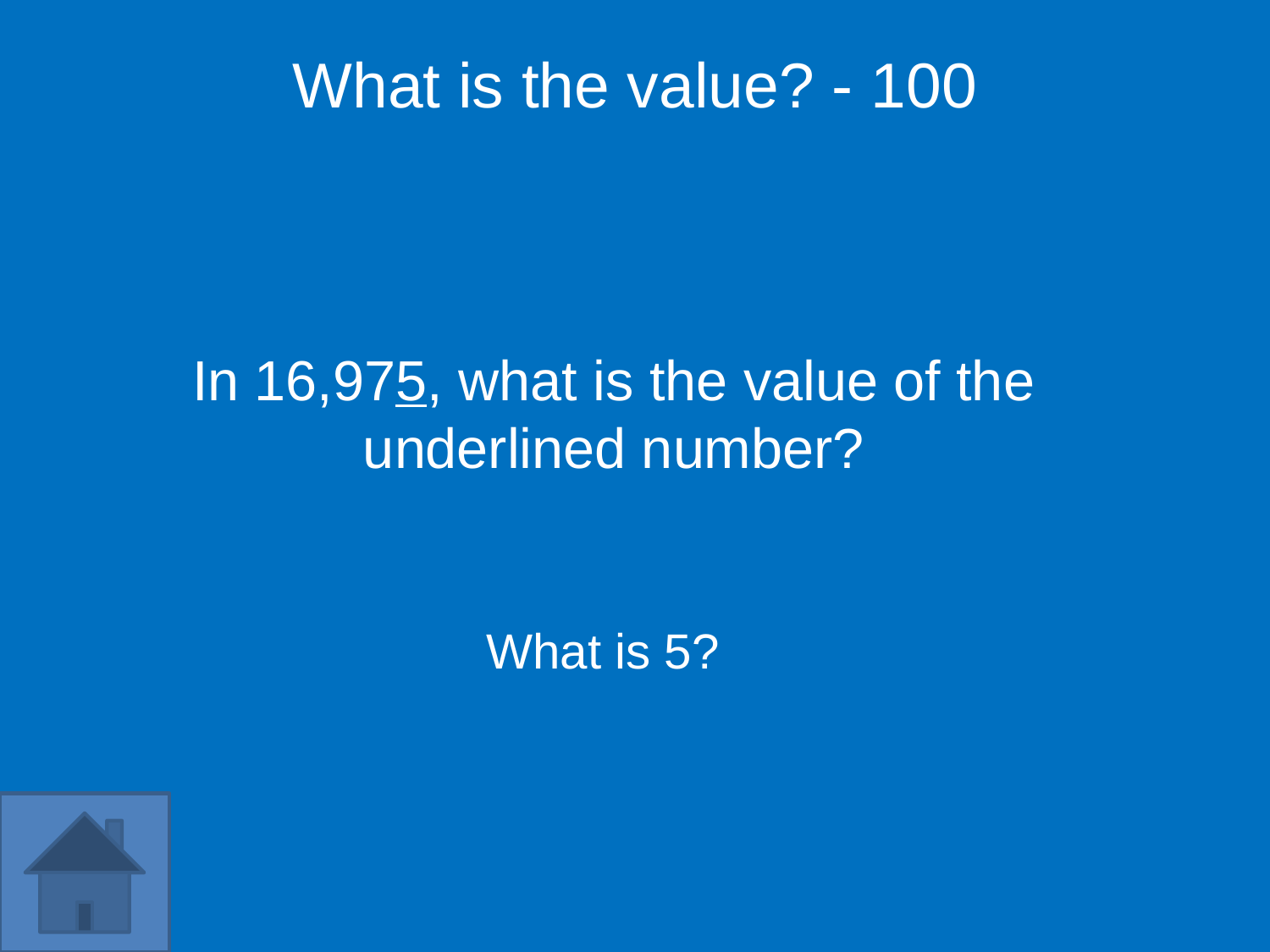

What is the value? - 100

In 16,975, what is the value of the underlined number?
What is 5?